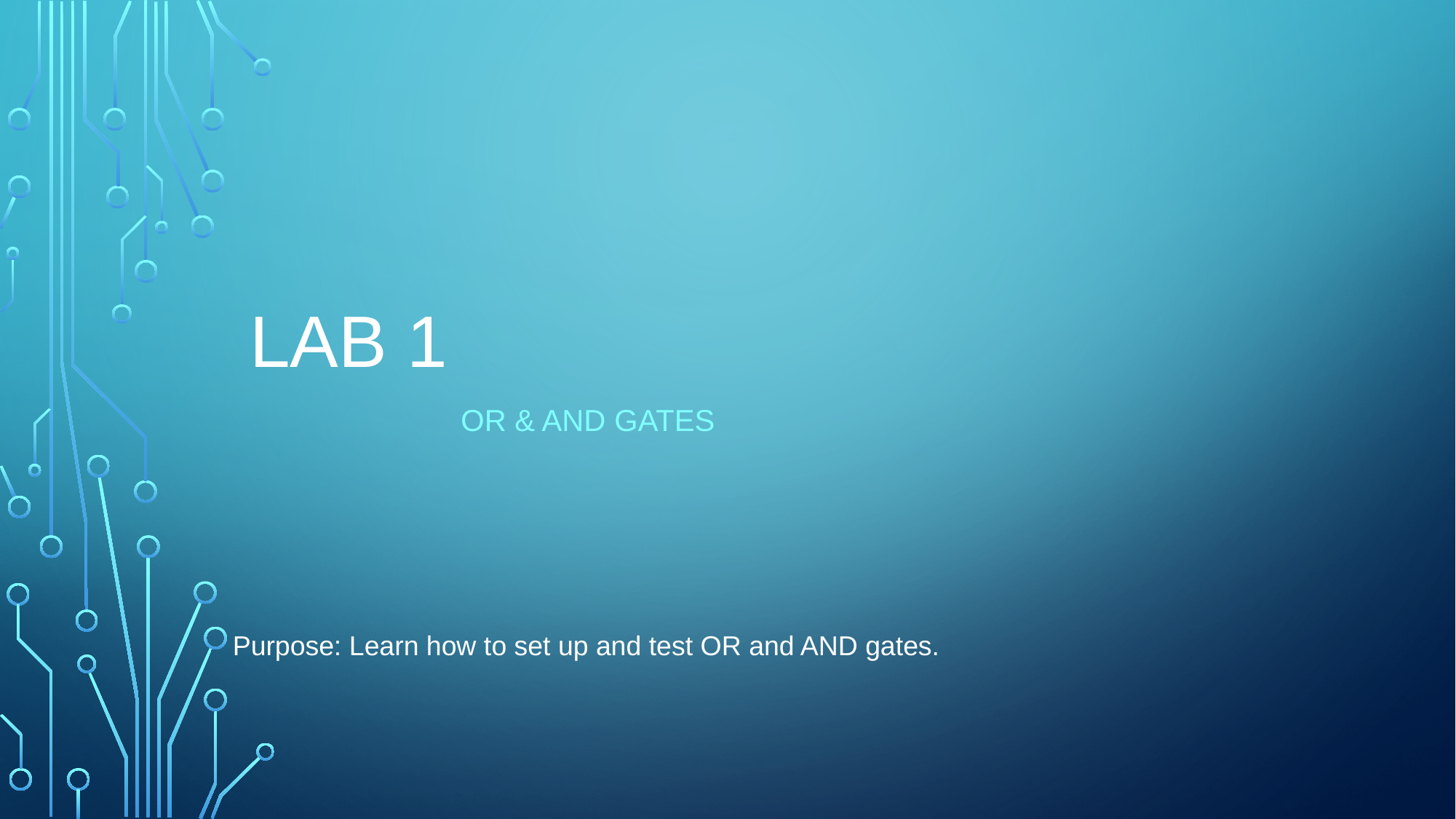

# LAB 1
OR & AND Gates
Purpose: Learn how to set up and test OR and AND gates.